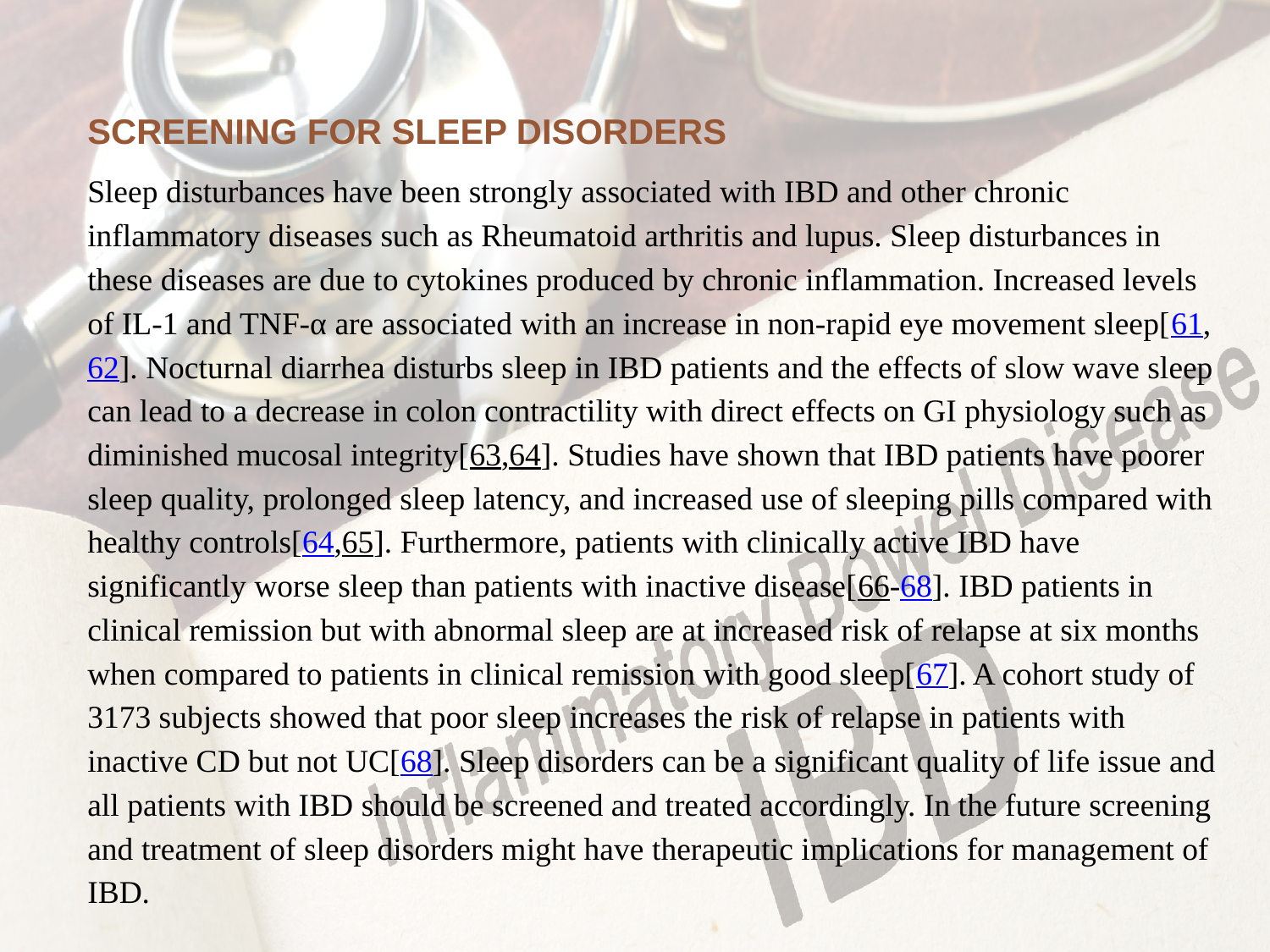

SCREENING FOR SLEEP DISORDERS
Sleep disturbances have been strongly associated with IBD and other chronic inflammatory diseases such as Rheumatoid arthritis and lupus. Sleep disturbances in these diseases are due to cytokines produced by chronic inflammation. Increased levels of IL-1 and TNF-α are associated with an increase in non-rapid eye movement sleep[61,62]. Nocturnal diarrhea disturbs sleep in IBD patients and the effects of slow wave sleep can lead to a decrease in colon contractility with direct effects on GI physiology such as diminished mucosal integrity[63,64]. Studies have shown that IBD patients have poorer sleep quality, prolonged sleep latency, and increased use of sleeping pills compared with healthy controls[64,65]. Furthermore, patients with clinically active IBD have significantly worse sleep than patients with inactive disease[66-68]. IBD patients in clinical remission but with abnormal sleep are at increased risk of relapse at six months when compared to patients in clinical remission with good sleep[67]. A cohort study of 3173 subjects showed that poor sleep increases the risk of relapse in patients with inactive CD but not UC[68]. Sleep disorders can be a significant quality of life issue and all patients with IBD should be screened and treated accordingly. In the future screening and treatment of sleep disorders might have therapeutic implications for management of IBD.